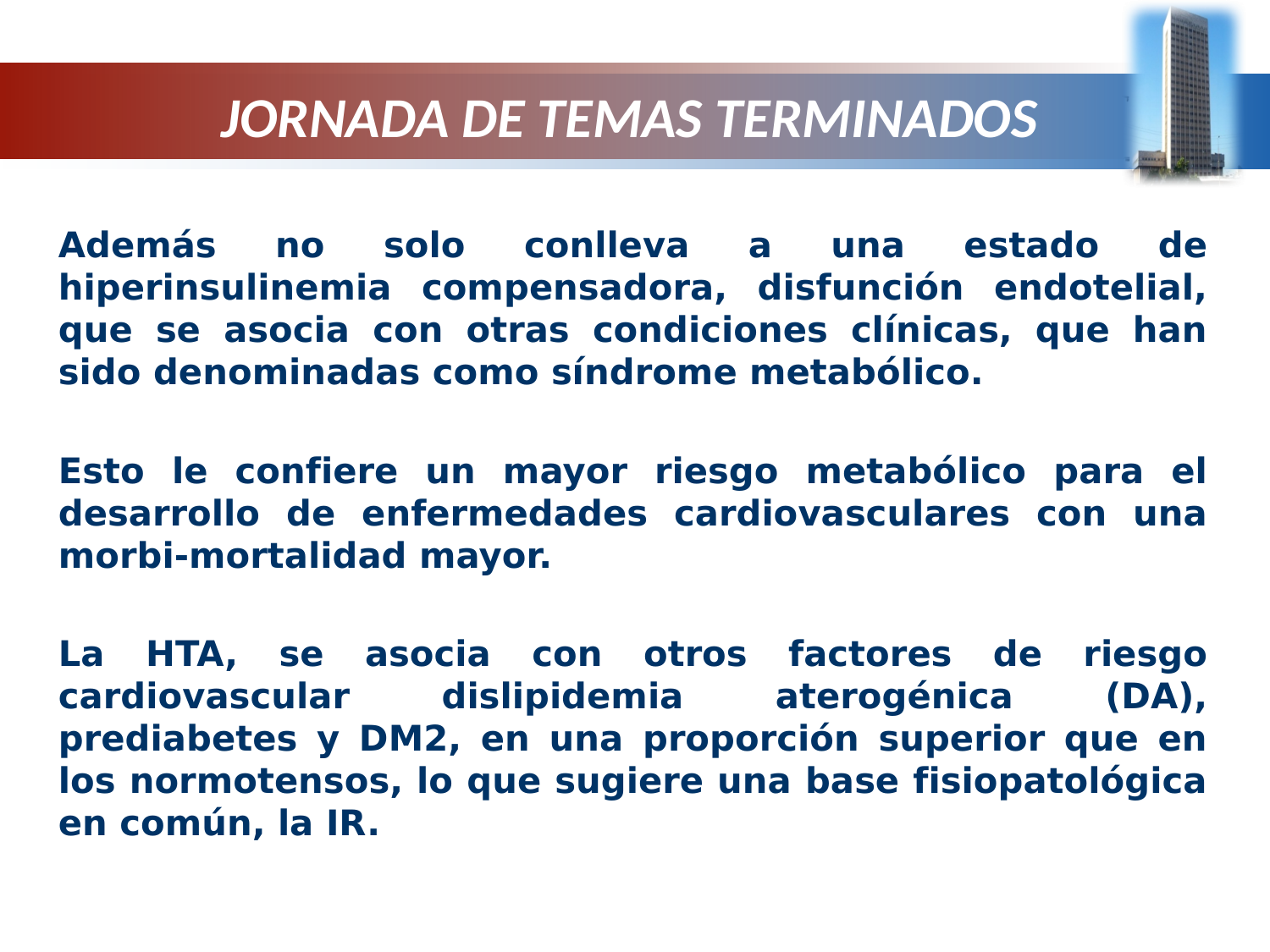

# JORNADA DE TEMAS TERMINADOS
Además no solo conlleva a una estado de hiperinsulinemia compensadora, disfunción endotelial, que se asocia con otras condiciones clínicas, que han sido denominadas como síndrome metabólico.

Esto le confiere un mayor riesgo metabólico para el desarrollo de enfermedades cardiovasculares con una morbi-mortalidad mayor.

La HTA, se asocia con otros factores de riesgo cardiovascular dislipidemia aterogénica (DA), prediabetes y DM2, en una proporción superior que en los normotensos, lo que sugiere una base fisiopatológica en común, la IR.